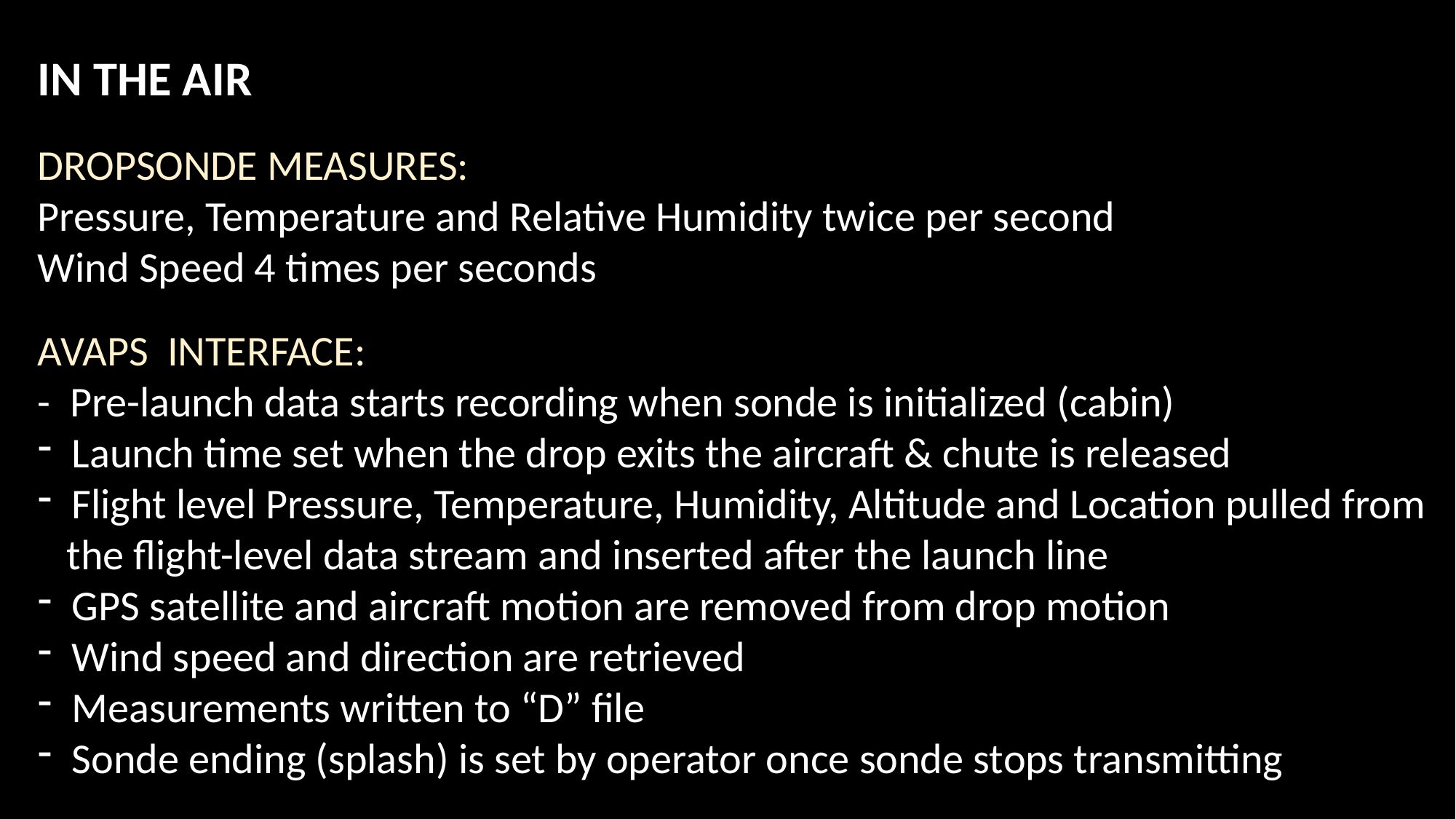

IN THE AIR

DROPSONDE MEASURES:
Pressure, Temperature and Relative Humidity twice per second
Wind Speed 4 times per seconds

AVAPS  INTERFACE:
-  Pre-launch data starts recording when sonde is initialized (cabin)
Launch time set when the drop exits the aircraft & chute is released
Flight level Pressure, Temperature, Humidity, Altitude and Location pulled from
   the flight-level data stream and inserted after the launch line
GPS satellite and aircraft motion are removed from drop motion
Wind speed and direction are retrieved
Measurements written to “D” file
Sonde ending (splash) is set by operator once sonde stops transmitting